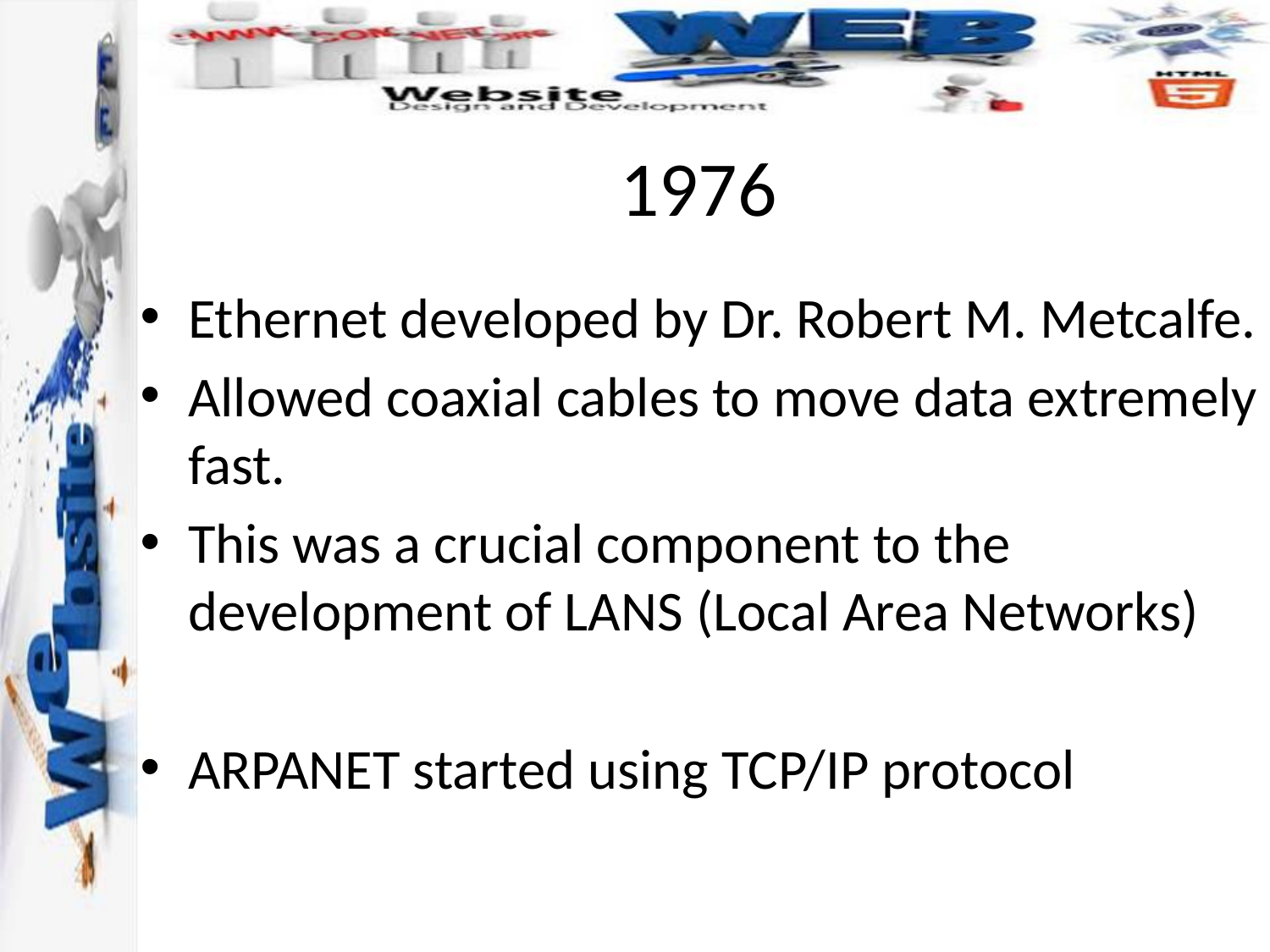

# 1976
Ethernet developed by Dr. Robert M. Metcalfe.
Allowed coaxial cables to move data extremely fast.
This was a crucial component to the development of LANS (Local Area Networks)

ARPANET started using TCP/IP protocol